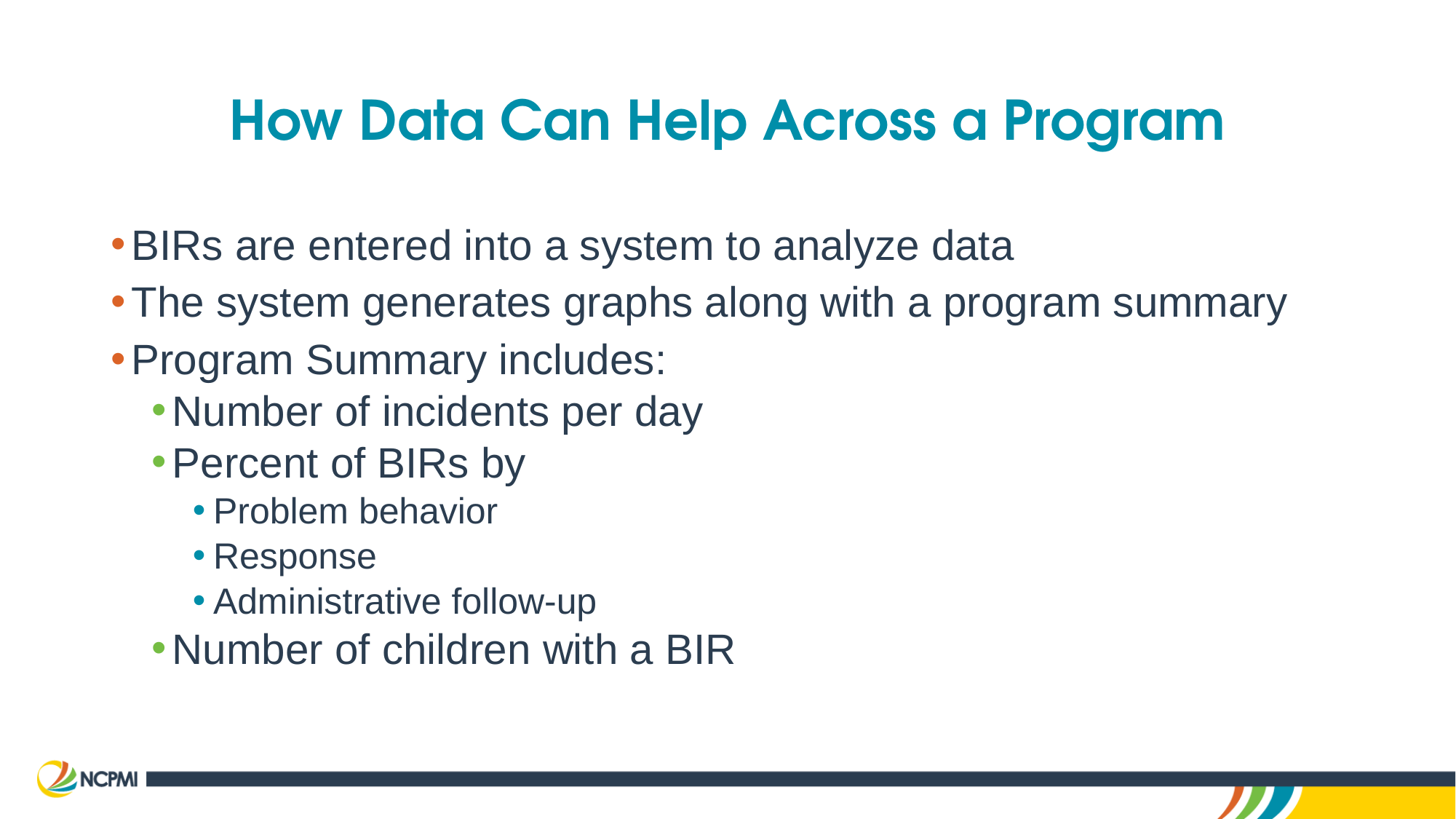

# How Data Can Help Across a Program
BIRs are entered into a system to analyze data
The system generates graphs along with a program summary
Program Summary includes:
Number of incidents per day
Percent of BIRs by
Problem behavior
Response
Administrative follow-up
Number of children with a BIR